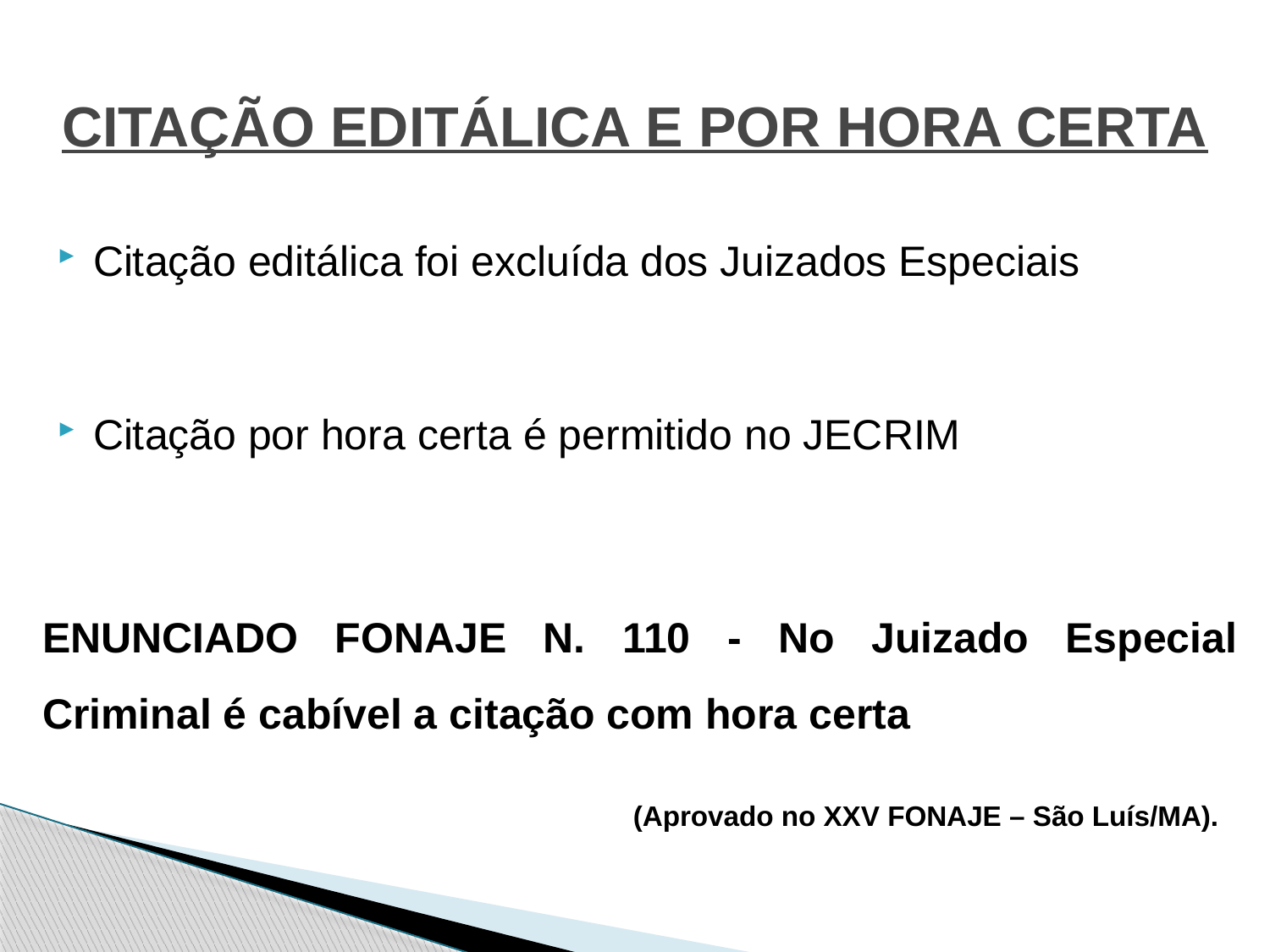

# Citação EDITÁLICA E POR HORA CERTA
Citação editálica foi excluída dos Juizados Especiais

Citação por hora certa é permitido no JECRIM

ENUNCIADO FONAJE N. 110 - No Juizado Especial Criminal é cabível a citação com hora certa
				       (Aprovado no XXV FONAJE – São Luís/MA).